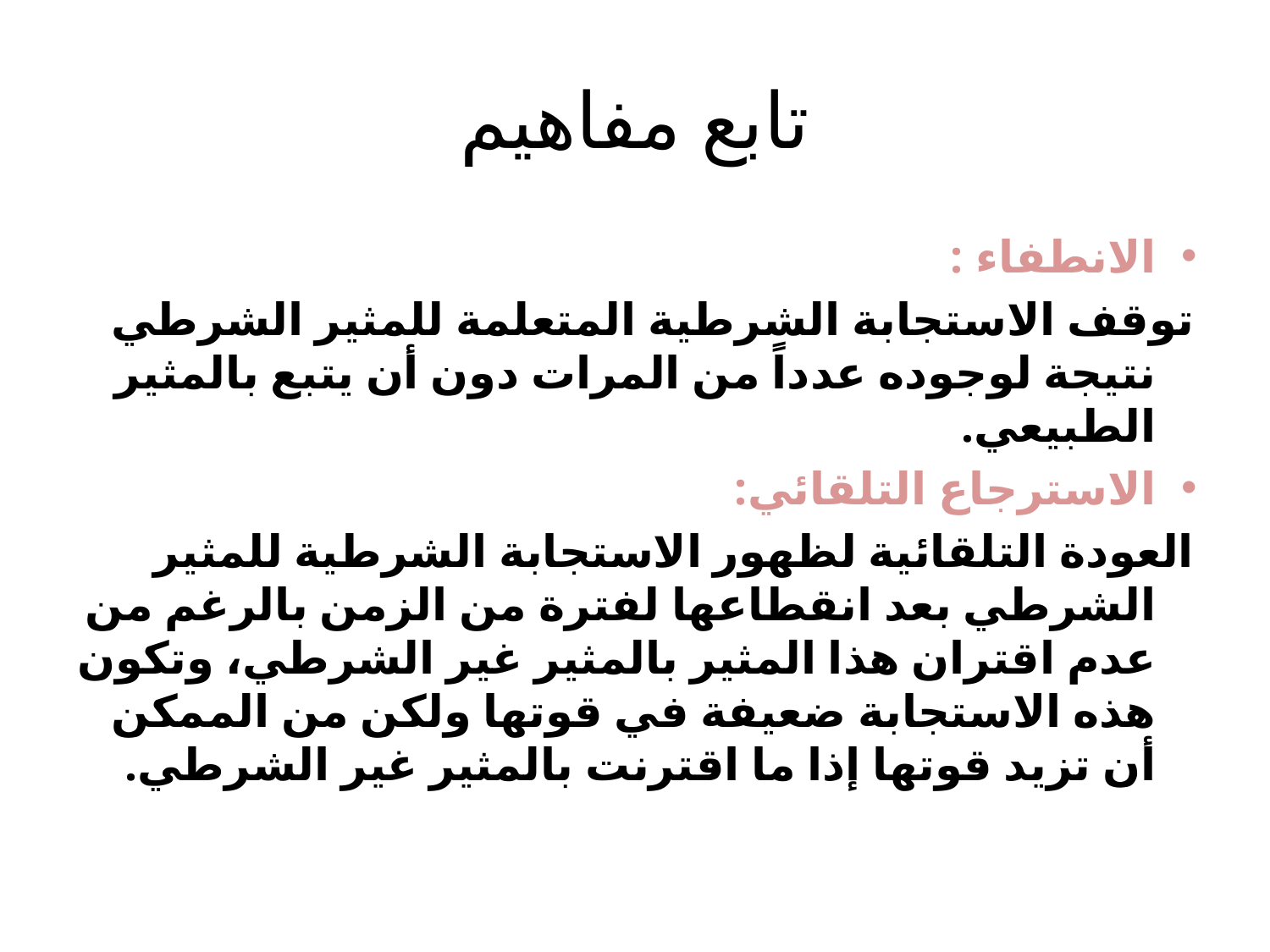

# تابع مفاهيم
الانطفاء :
توقف الاستجابة الشرطية المتعلمة للمثير الشرطي نتيجة لوجوده عدداً من المرات دون أن يتبع بالمثير الطبيعي.
الاسترجاع التلقائي:
العودة التلقائية لظهور الاستجابة الشرطية للمثير الشرطي بعد انقطاعها لفترة من الزمن بالرغم من عدم اقتران هذا المثير بالمثير غير الشرطي، وتكون هذه الاستجابة ضعيفة في قوتها ولكن من الممكن أن تزيد قوتها إذا ما اقترنت بالمثير غير الشرطي.